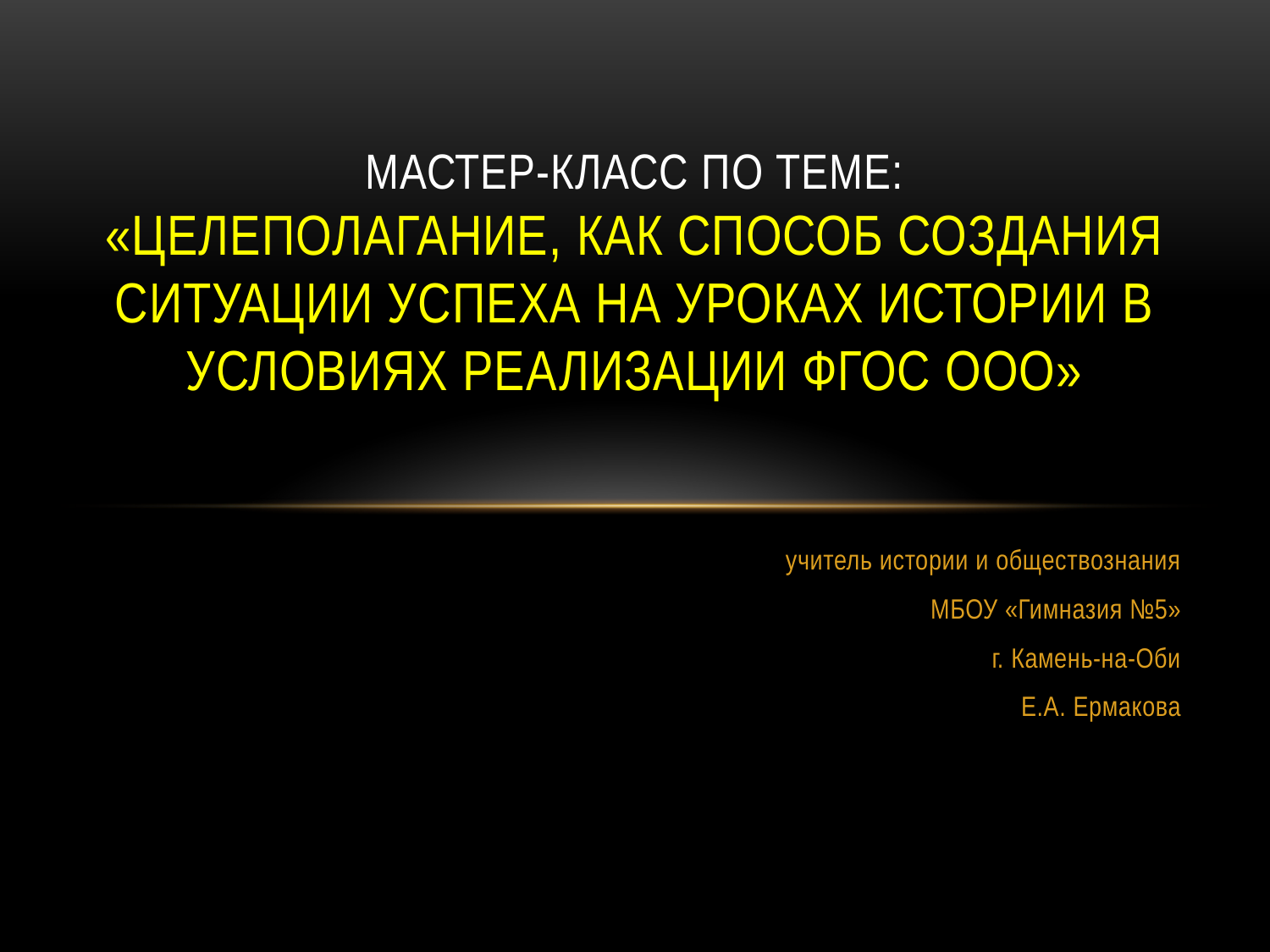

# мастер-класс по теме: «Целеполагание, как способ создания ситуации успеха на уроках истории в условиях реализации ФГОС ООО»
учитель истории и обществознания
МБОУ «Гимназия №5»
г. Камень-на-Оби
Е.А. Ермакова